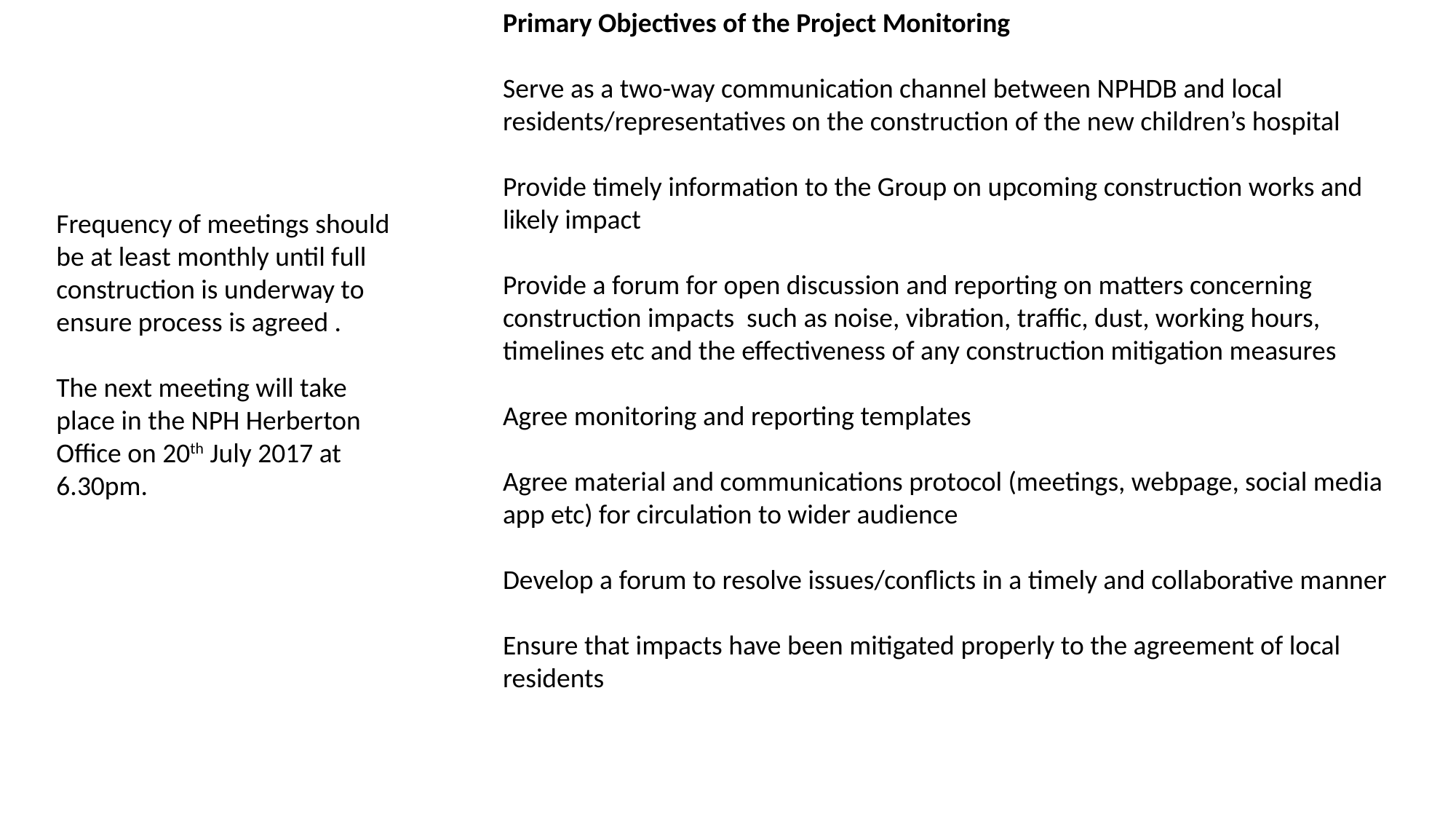

Primary Objectives of the Project Monitoring

Serve as a two-way communication channel between NPHDB and local residents/representatives on the construction of the new children’s hospital

Provide timely information to the Group on upcoming construction works and likely impact

Provide a forum for open discussion and reporting on matters concerning construction impacts  such as noise, vibration, traffic, dust, working hours, timelines etc and the effectiveness of any construction mitigation measures

Agree monitoring and reporting templates

Agree material and communications protocol (meetings, webpage, social media app etc) for circulation to wider audience

Develop a forum to resolve issues/conflicts in a timely and collaborative manner

Ensure that impacts have been mitigated properly to the agreement of local residents
Frequency of meetings should be at least monthly until full construction is underway to ensure process is agreed .

The next meeting will take place in the NPH Herberton Office on 20th July 2017 at 6.30pm.